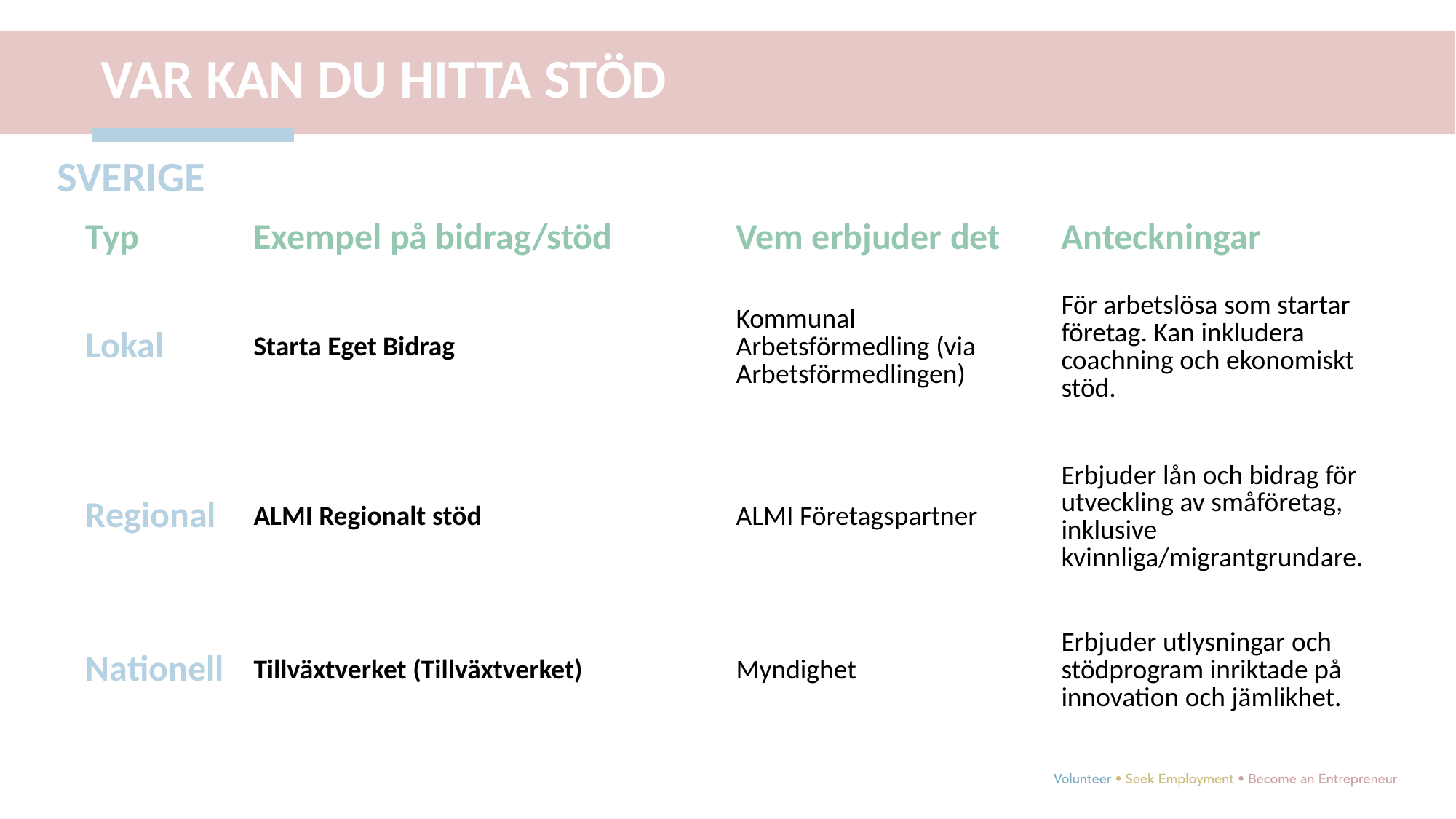

VAR KAN DU HITTA STÖD
SVERIGE

| Typ | Exempel på bidrag/stöd | Vem erbjuder det | Anteckningar |
| --- | --- | --- | --- |
| Lokal | Starta Eget Bidrag | Kommunal Arbetsförmedling (via Arbetsförmedlingen) | För arbetslösa som startar företag. Kan inkludera coachning och ekonomiskt stöd. |
| Regional | ALMI Regionalt stöd | ALMI Företagspartner | Erbjuder lån och bidrag för utveckling av småföretag, inklusive kvinnliga/migrantgrundare. |
| Nationell | Tillväxtverket (Tillväxtverket) | Myndighet | Erbjuder utlysningar och stödprogram inriktade på innovation och jämlikhet. |